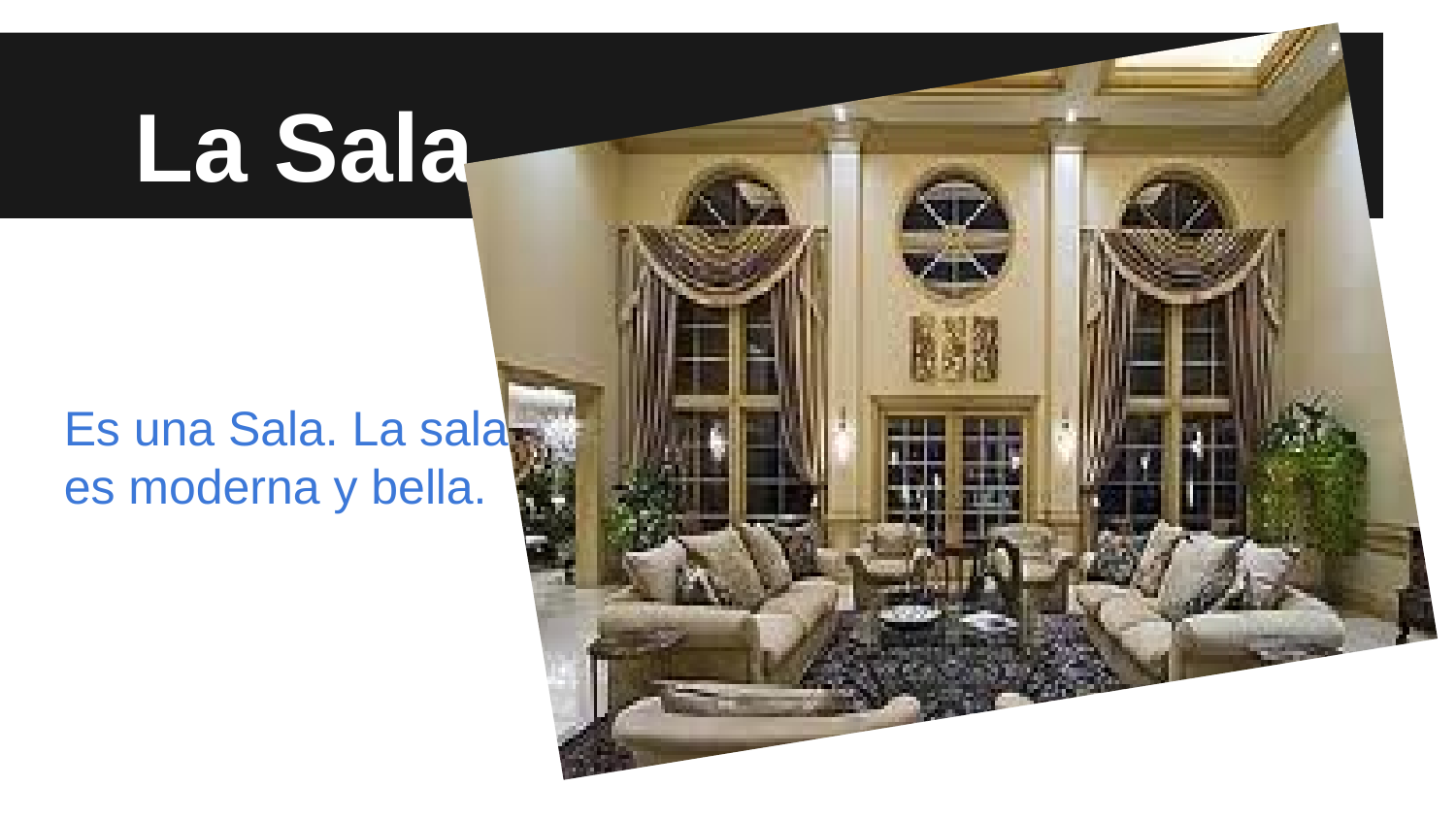

# La Sala

Es una Sala. La sala es moderna y bella.